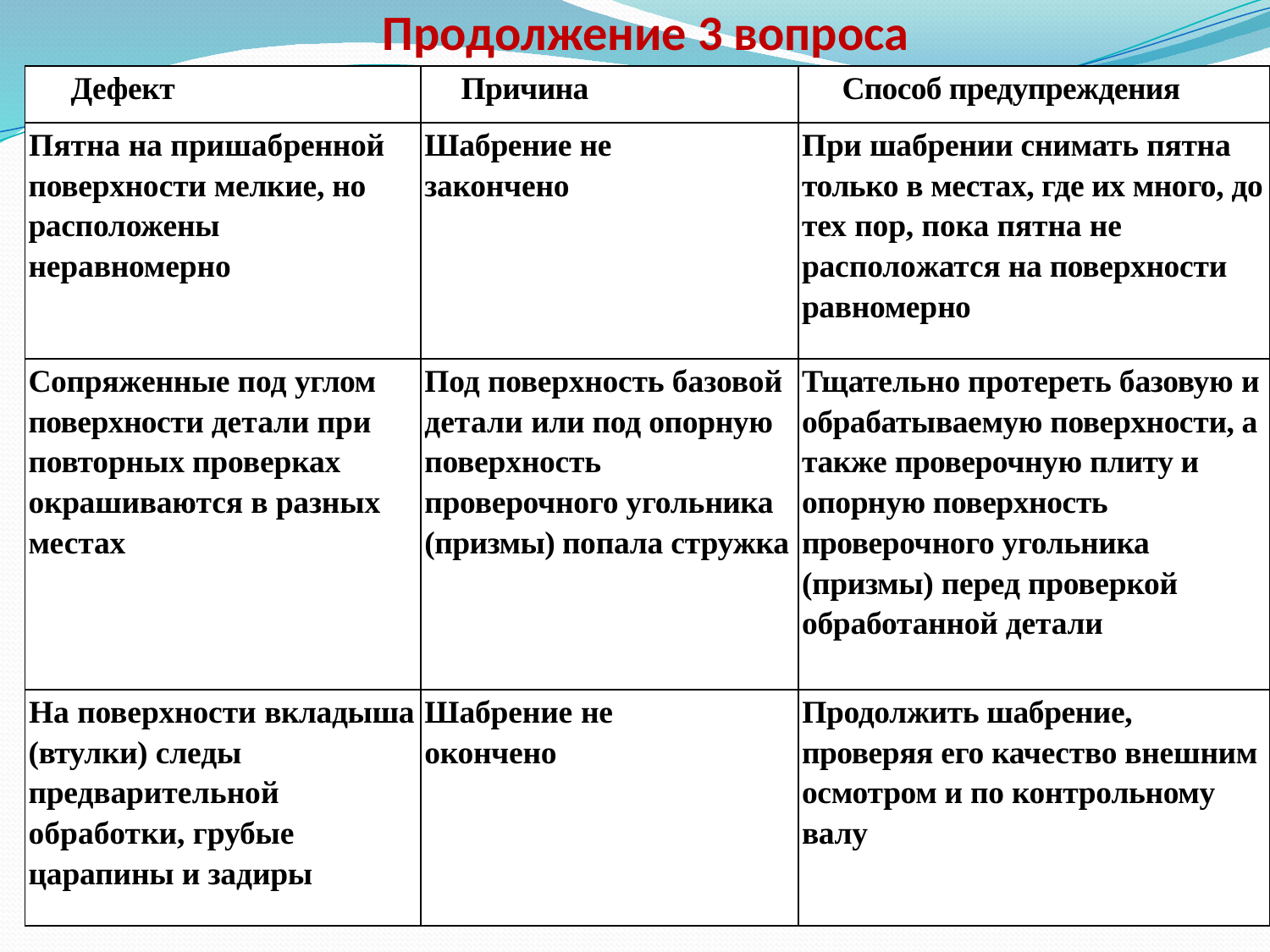

# Продолжение 3 вопроса
| Дефект | Причина | Способ предупреждения |
| --- | --- | --- |
| Пятна на пришабренной поверхности мелкие, но расположены неравномерно | Шабрение не закончено | При шабрении снимать пятна только в местах, где их много, до тех пор, пока пятна не расположатся на поверхности равномерно |
| Сопряженные под углом поверхности детали при повторных проверках окрашиваются в разных местах | Под поверхность базовой детали или под опорную поверхность проверочного угольника (призмы) попала стружка | Тщательно протереть базовую и обрабатываемую поверхности, а также проверочную плиту и опорную поверхность проверочного угольника (призмы) перед проверкой обработанной детали |
| На поверхности вкладыша (втулки) следы предварительной обработки, грубые царапины и задиры | Шабрение не окончено | Продолжить шабрение, проверяя его качество внешним осмотром и по контрольному валу |